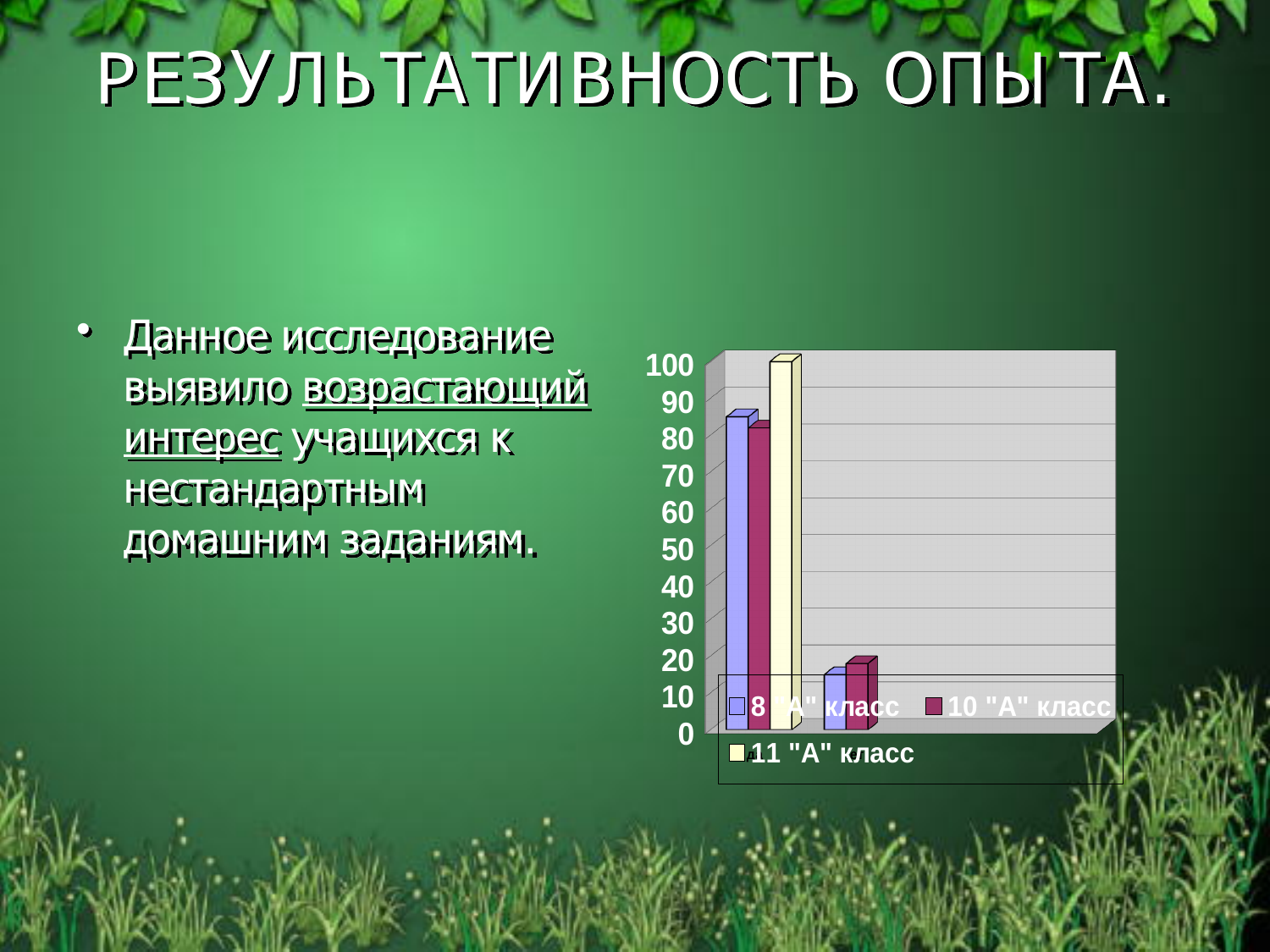

# РЕЗУЛЬТАТИВНОСТЬ ОПЫТА.

Данное исследование выявило возрастающий интерес учащихся к нестандартным домашним заданиям.

[unsupported chart]